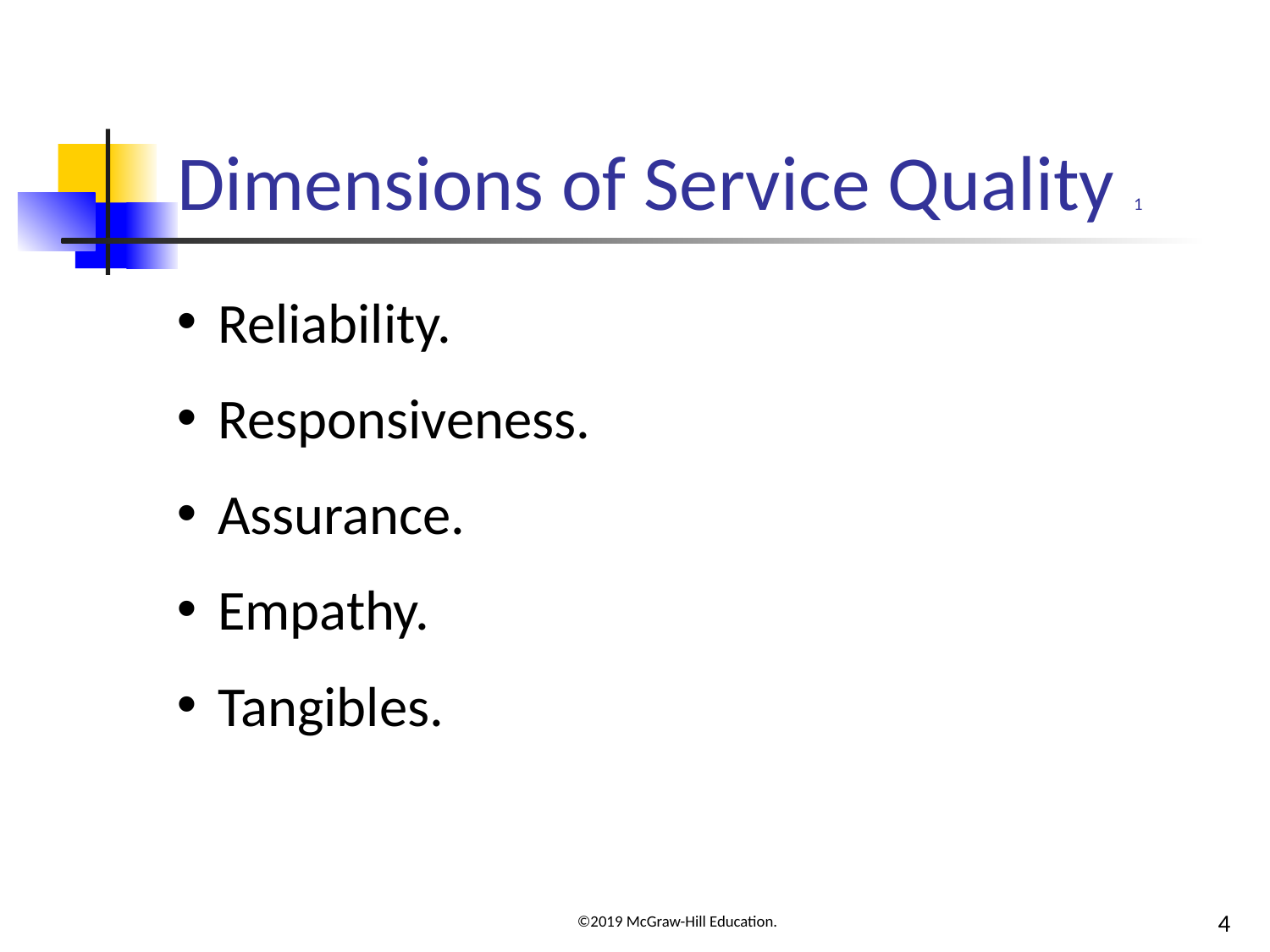

# Dimensions of Service Quality 1
Reliability.
Responsiveness.
Assurance.
Empathy.
Tangibles.